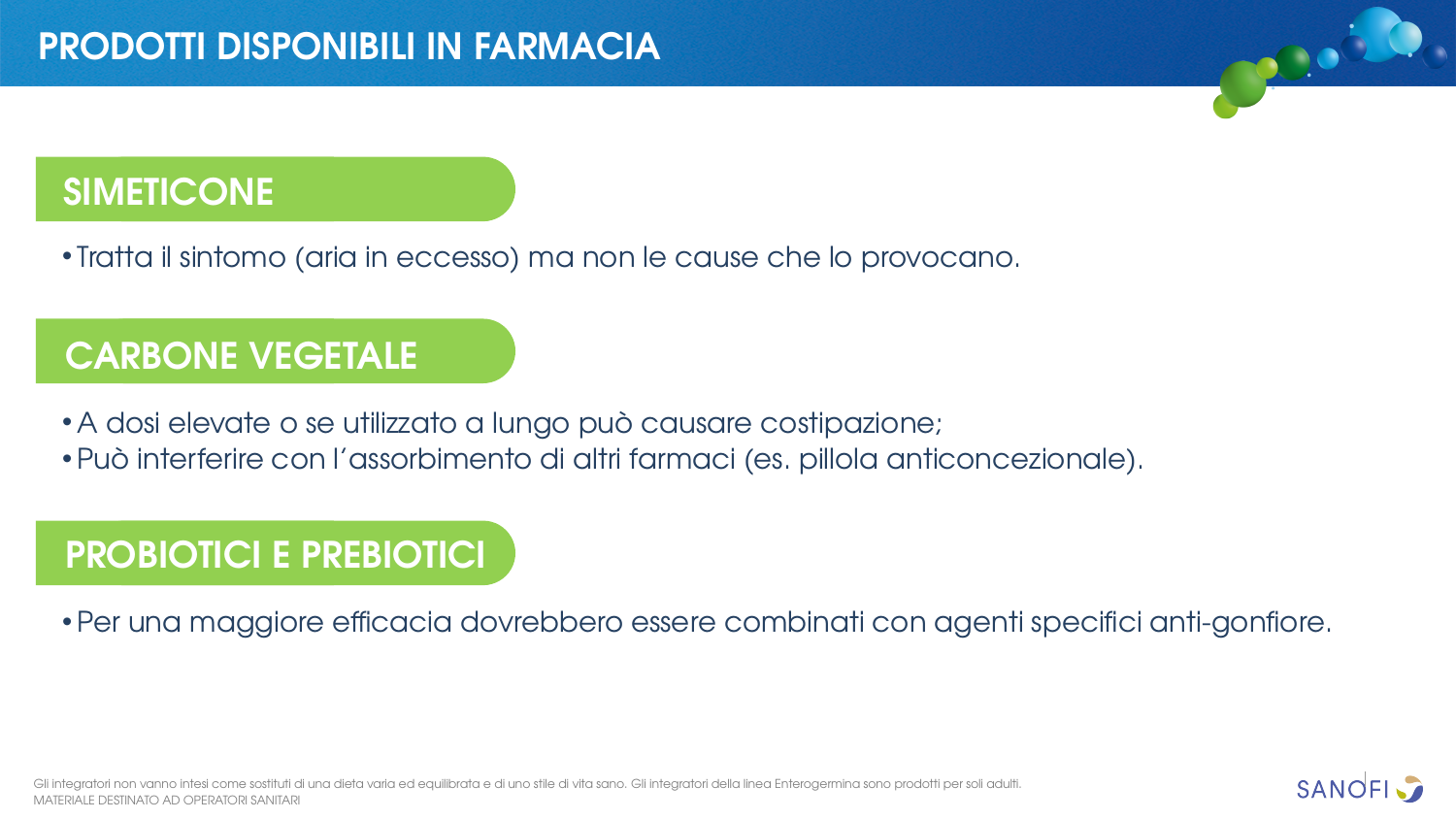

PRODOTTI DISPONIBILI IN FARMACIA

SIMETICONE
Tratta il sintomo (aria in eccesso) ma non le cause che lo provocano.

CARBONE VEGETALE
A dosi elevate o se utilizzato a lungo può causare costipazione;
Può interferire con l’assorbimento di altri farmaci (es. pillola anticoncezionale).

PROBIOTICI E PREBIOTICI
Per una maggiore efficacia dovrebbero essere combinati con agenti specifici anti-gonfiore.